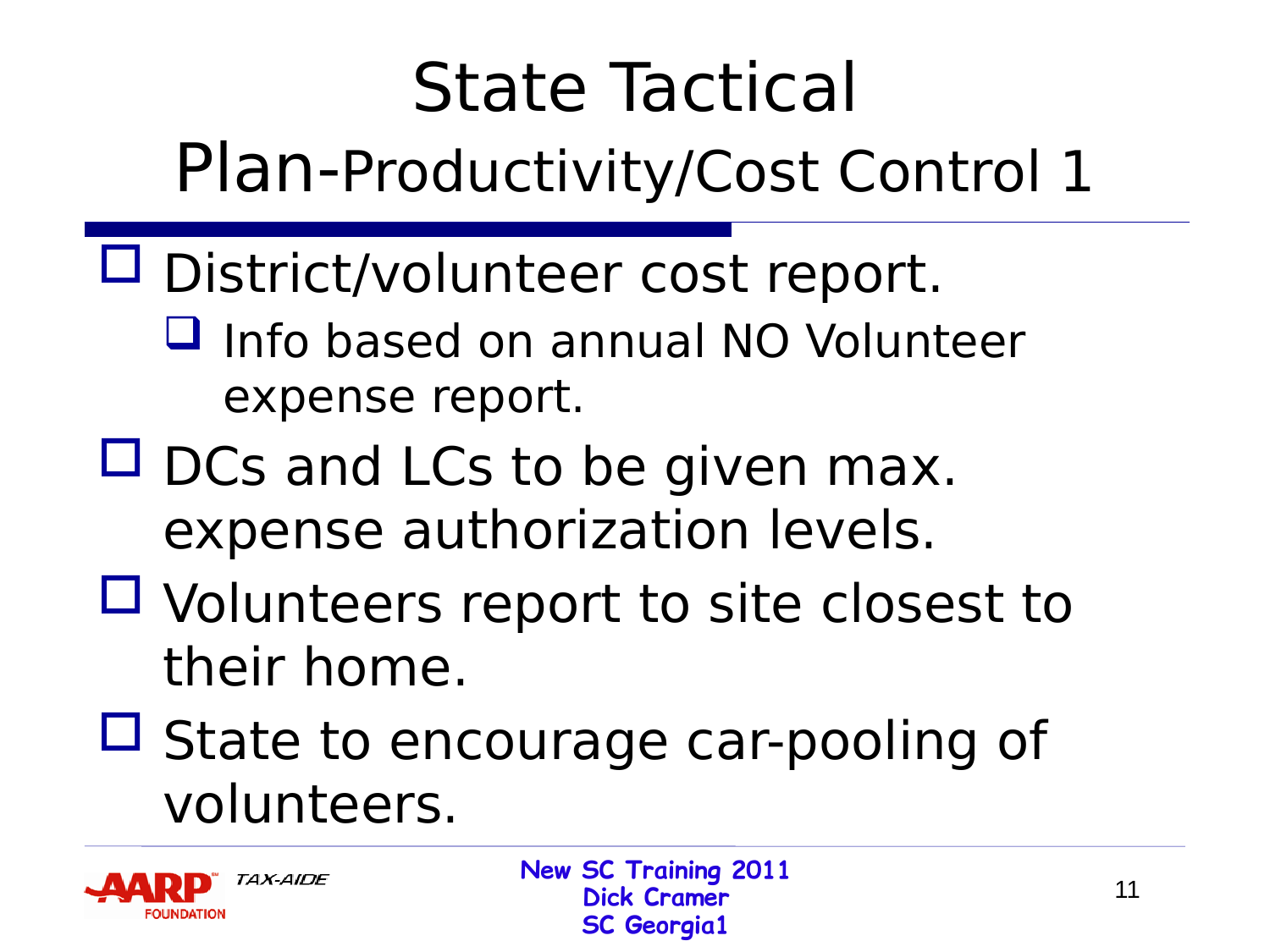

# State Tactical Plan-Productivity/Cost Control 1
District/volunteer cost report.
Info based on annual NO Volunteer expense report.
DCs and LCs to be given max. expense authorization levels.
Volunteers report to site closest to their home.
State to encourage car-pooling of volunteers.